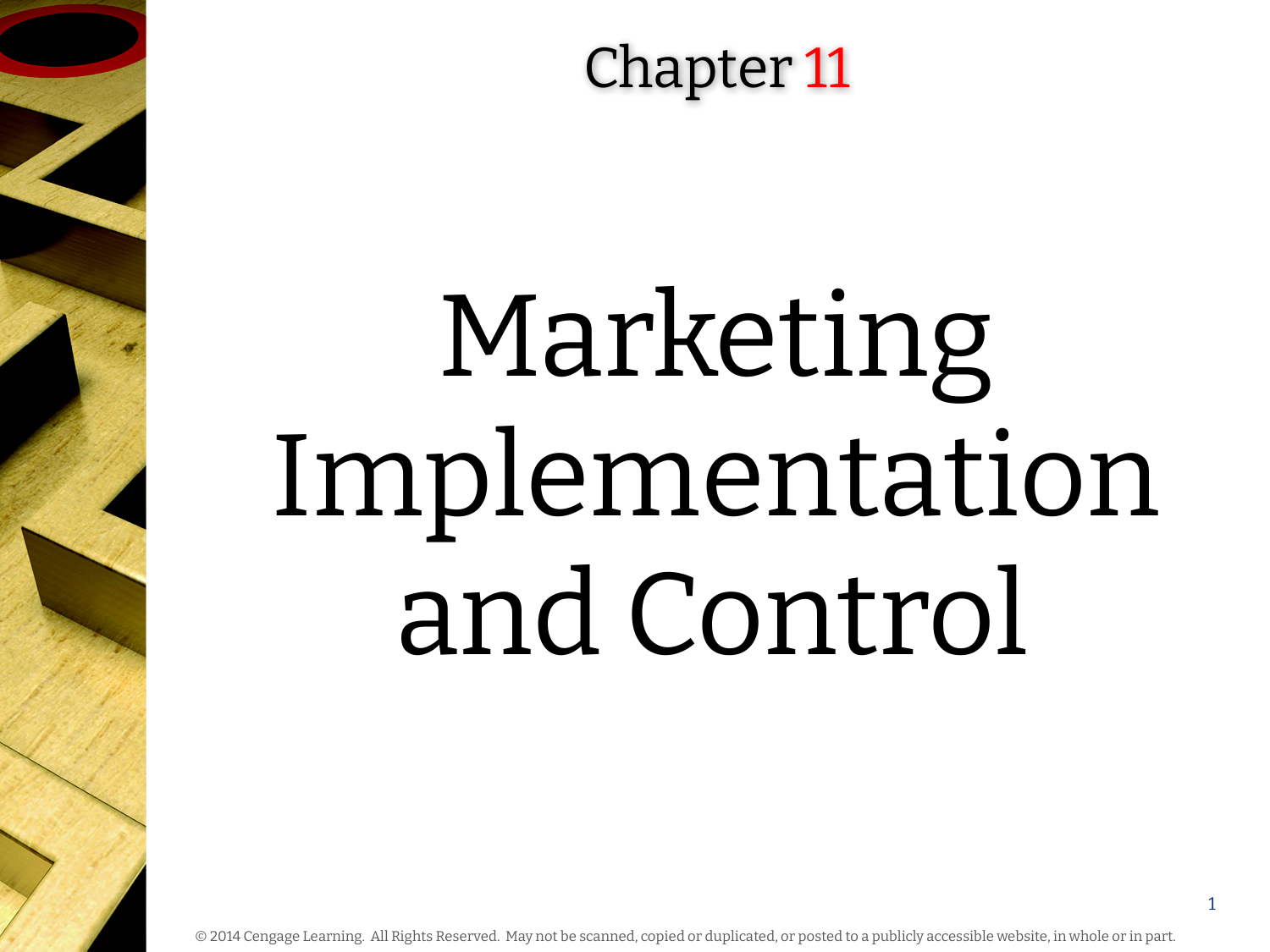

# Chapter 11

Marketing Implementation and Control
1